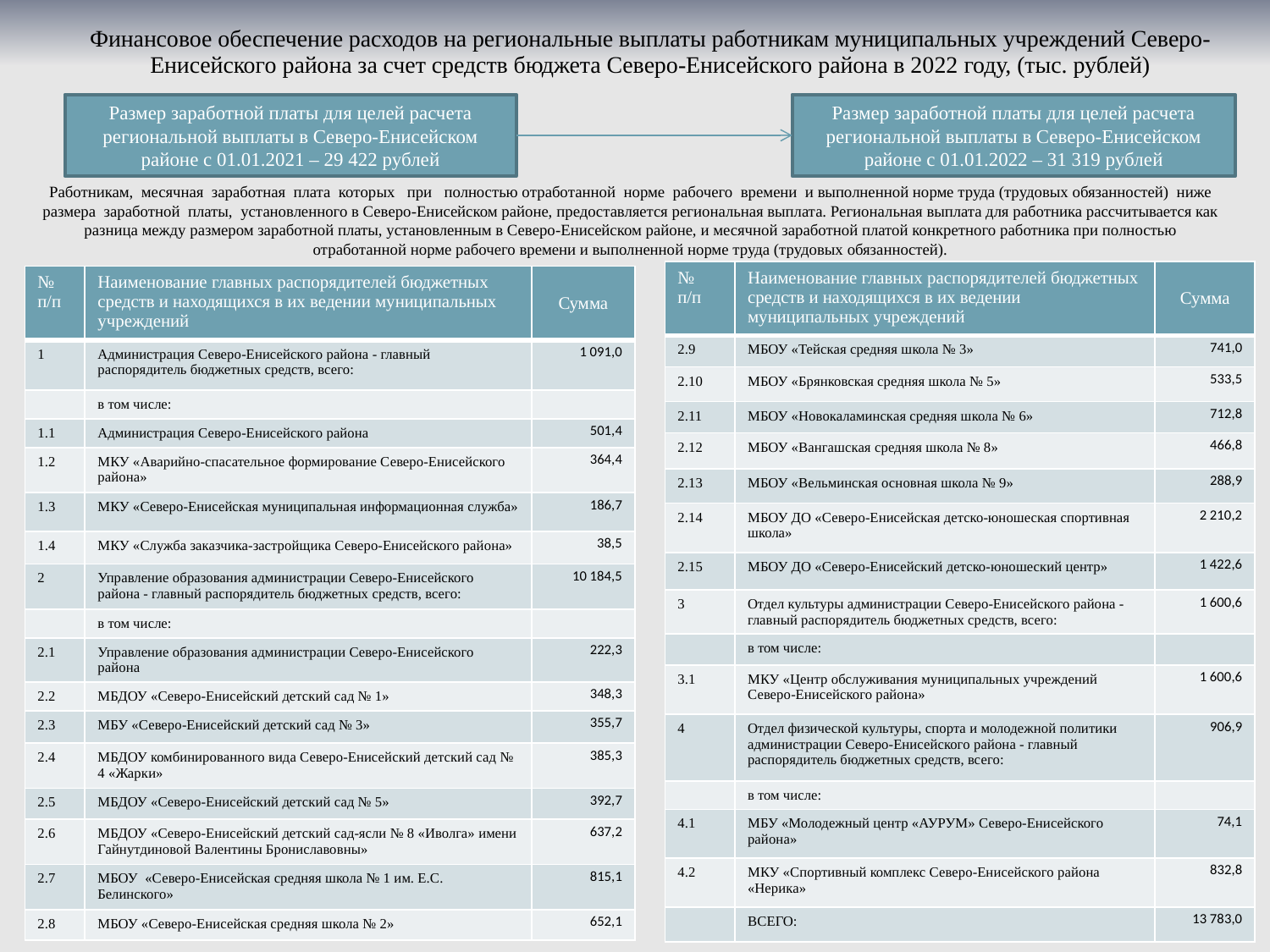

Финансовое обеспечение расходов на региональные выплаты работникам муниципальных учреждений Северо-Енисейского района за счет средств бюджета Северо-Енисейского района в 2022 году, (тыс. рублей)
Размер заработной платы для целей расчета региональной выплаты в Северо-Енисейском районе с 01.01.2021 – 29 422 рублей
Размер заработной платы для целей расчета региональной выплаты в Северо-Енисейском районе с 01.01.2022 – 31 319 рублей
# Работникам,  месячная  заработная  плата  которых   при   полностью отработанной  норме  рабочего  времени  и выполненной норме труда (трудовых обязанностей)  ниже  размера  заработной  платы,  установленного в Северо-Енисейском районе, предоставляется региональная выплата. Региональная выплата для работника рассчитывается как разница между размером заработной платы, установленным в Северо-Енисейском районе, и месячной заработной платой конкретного работника при полностью отработанной норме рабочего времени и выполненной норме труда (трудовых обязанностей).
| № п/п | Наименование главных распорядителей бюджетных средств и находящихся в их ведении муниципальных учреждений | Сумма |
| --- | --- | --- |
| 2.9 | МБОУ «Тейская средняя школа № 3» | 741,0 |
| 2.10 | МБОУ «Брянковская средняя школа № 5» | 533,5 |
| 2.11 | МБОУ «Новокаламинская средняя школа № 6» | 712,8 |
| 2.12 | МБОУ «Вангашская средняя школа № 8» | 466,8 |
| 2.13 | МБОУ «Вельминская основная школа № 9» | 288,9 |
| 2.14 | МБОУ ДО «Северо-Енисейская детско-юношеская спортивная школа» | 2 210,2 |
| 2.15 | МБОУ ДО «Северо-Енисейский детско-юношеский центр» | 1 422,6 |
| 3 | Отдел культуры администрации Северо-Енисейского района - главный распорядитель бюджетных средств, всего: | 1 600,6 |
|  | в том числе: |  |
| 3.1 | МКУ «Центр обслуживания муниципальных учреждений Северо-Енисейского района» | 1 600,6 |
| 4 | Отдел физической культуры, спорта и молодежной политики администрации Северо-Енисейского района - главный распорядитель бюджетных средств, всего: | 906,9 |
|  | в том числе: |  |
| 4.1 | МБУ «Молодежный центр «АУРУМ» Северо-Енисейского района» | 74,1 |
| 4.2 | МКУ «Спортивный комплекс Северо-Енисейского района «Нерика» | 832,8 |
|  | ВСЕГО: | 13 783,0 |
| № п/п | Наименование главных распорядителей бюджетных средств и находящихся в их ведении муниципальных учреждений | Сумма |
| --- | --- | --- |
| 1 | Администрация Северо-Енисейского района - главный распорядитель бюджетных средств, всего: | 1 091,0 |
|  | в том числе: |  |
| 1.1 | Администрация Северо-Енисейского района | 501,4 |
| 1.2 | МКУ «Аварийно-спасательное формирование Северо-Енисейского района» | 364,4 |
| 1.3 | МКУ «Северо-Енисейская муниципальная информационная служба» | 186,7 |
| 1.4 | МКУ «Служба заказчика-застройщика Северо-Енисейского района» | 38,5 |
| 2 | Управление образования администрации Северо-Енисейского района - главный распорядитель бюджетных средств, всего: | 10 184,5 |
|  | в том числе: |  |
| 2.1 | Управление образования администрации Северо-Енисейского района | 222,3 |
| 2.2 | МБДОУ «Северо-Енисейский детский сад № 1» | 348,3 |
| 2.3 | МБУ «Северо-Енисейский детский сад № 3» | 355,7 |
| 2.4 | МБДОУ комбинированного вида Северо-Енисейский детский сад № 4 «Жарки» | 385,3 |
| 2.5 | МБДОУ «Северо-Енисейский детский сад № 5» | 392,7 |
| 2.6 | МБДОУ «Северо-Енисейский детский сад-ясли № 8 «Иволга» имени Гайнутдиновой Валентины Брониславовны» | 637,2 |
| 2.7 | МБОУ «Северо-Енисейская средняя школа № 1 им. Е.С. Белинского» | 815,1 |
| 2.8 | МБОУ «Северо-Енисейская средняя школа № 2» | 652,1 |